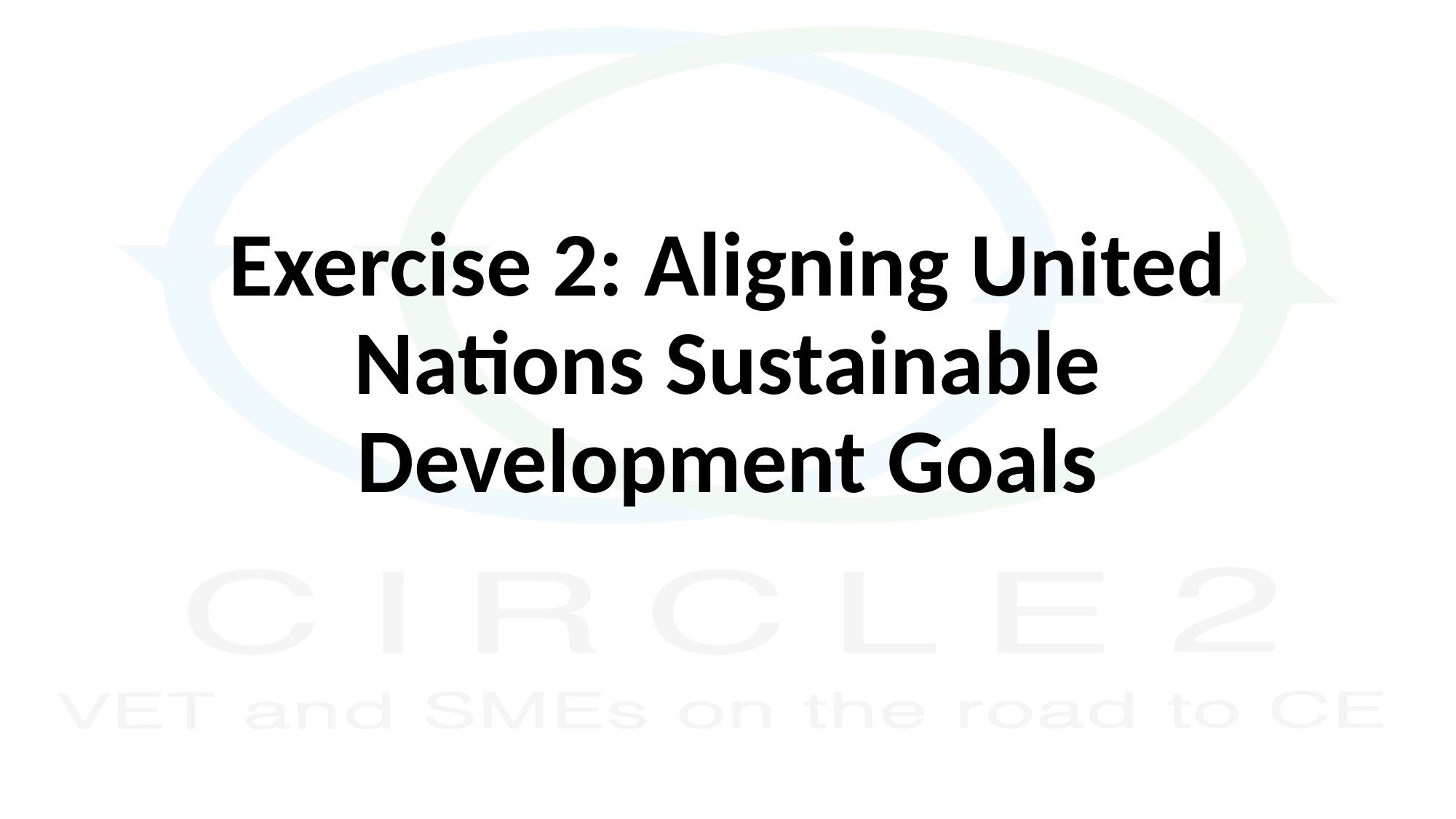

# Exercise 2: Aligning United Nations Sustainable Development Goals